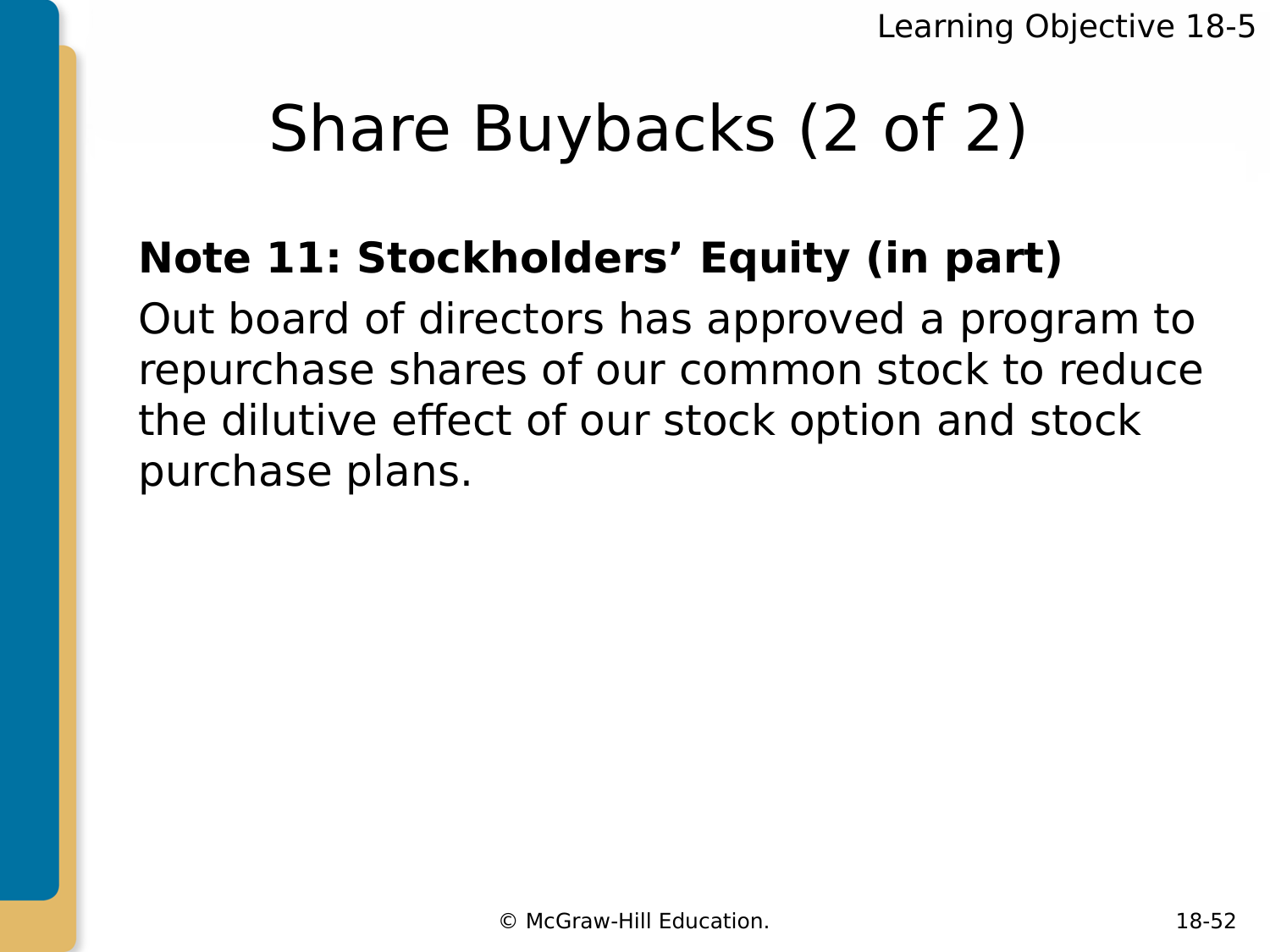

Learning Objective 18-5
# Share Buybacks (2 of 2)
Note 11: Stockholders’ Equity (in part)
Out board of directors has approved a program to repurchase shares of our common stock to reduce the dilutive effect of our stock option and stock purchase plans.